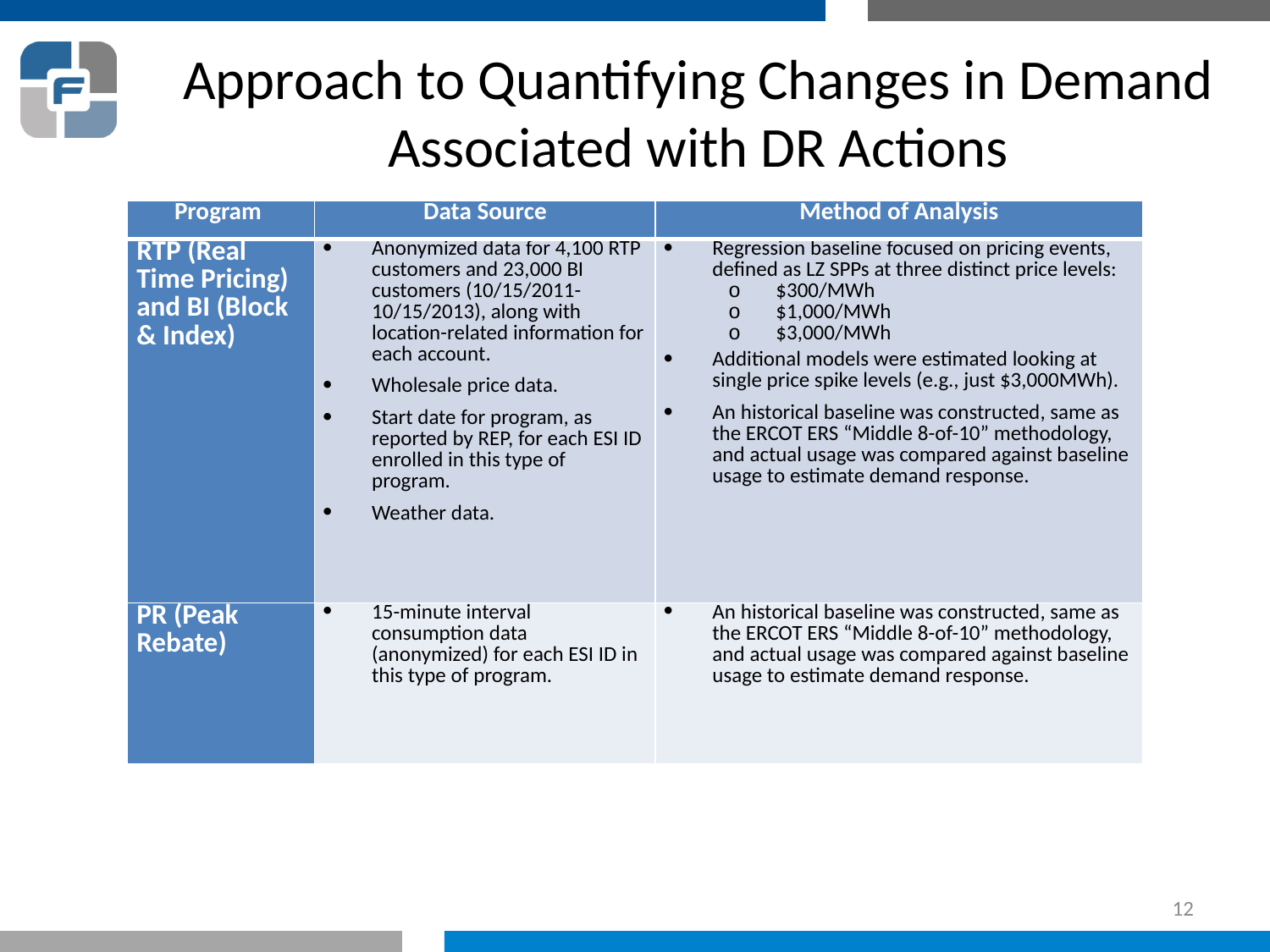

# Approach to Quantifying Changes in Demand Associated with DR Actions
| Program | Data Source | Method of Analysis |
| --- | --- | --- |
| RTP (Real Time Pricing) and BI (Block & Index) | Anonymized data for 4,100 RTP customers and 23,000 BI customers (10/15/2011-10/15/2013), along with location-related information for each account. Wholesale price data. Start date for program, as reported by REP, for each ESI ID enrolled in this type of program. Weather data. | Regression baseline focused on pricing events, defined as LZ SPPs at three distinct price levels: $300/MWh $1,000/MWh $3,000/MWh Additional models were estimated looking at single price spike levels (e.g., just $3,000MWh). An historical baseline was constructed, same as the ERCOT ERS “Middle 8-of-10” methodology, and actual usage was compared against baseline usage to estimate demand response. |
| PR (Peak Rebate) | 15-minute interval consumption data (anonymized) for each ESI ID in this type of program. | An historical baseline was constructed, same as the ERCOT ERS “Middle 8-of-10” methodology, and actual usage was compared against baseline usage to estimate demand response. |
12